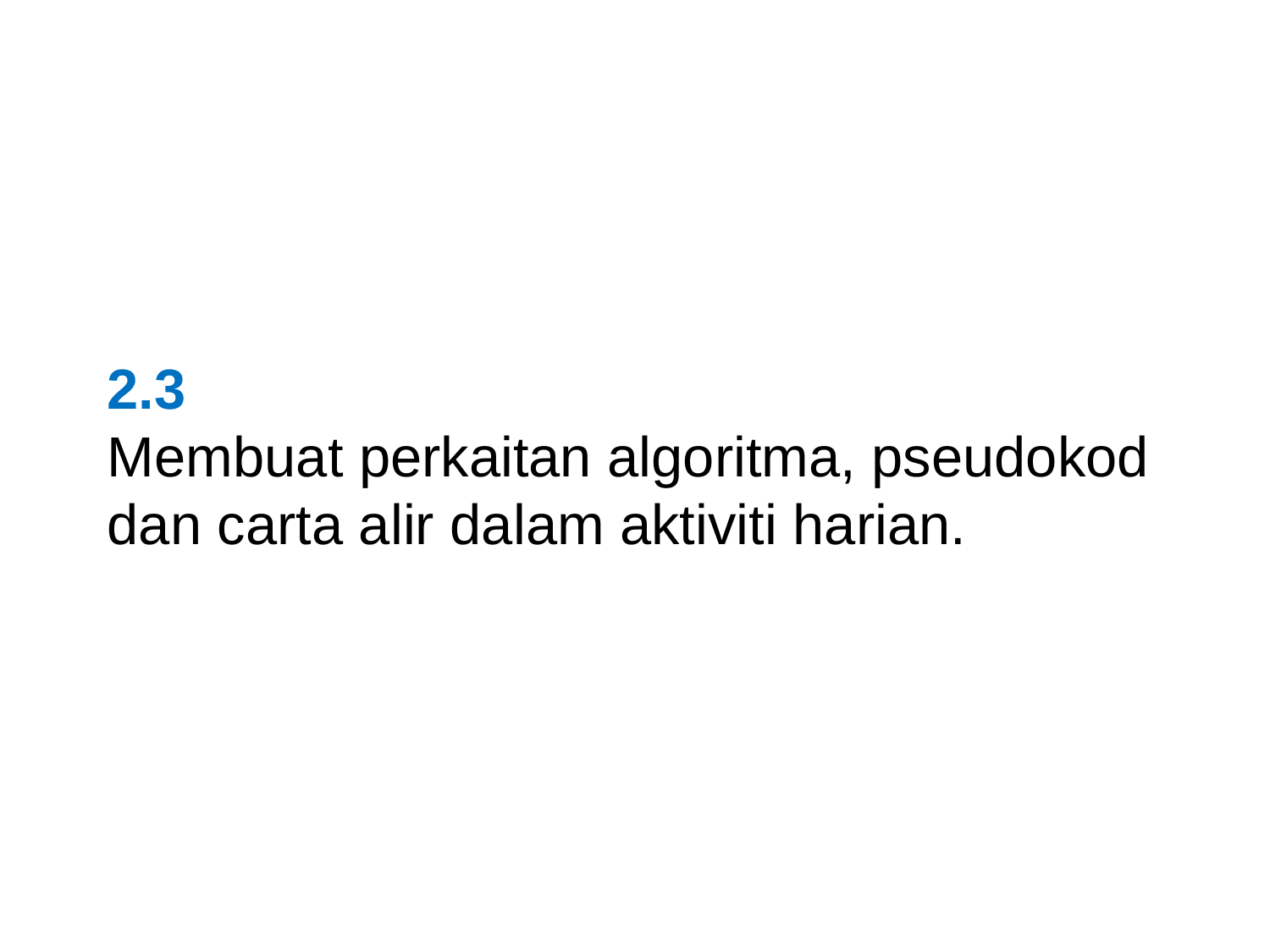

2.3
Membuat perkaitan algoritma, pseudokod dan carta alir dalam aktiviti harian.